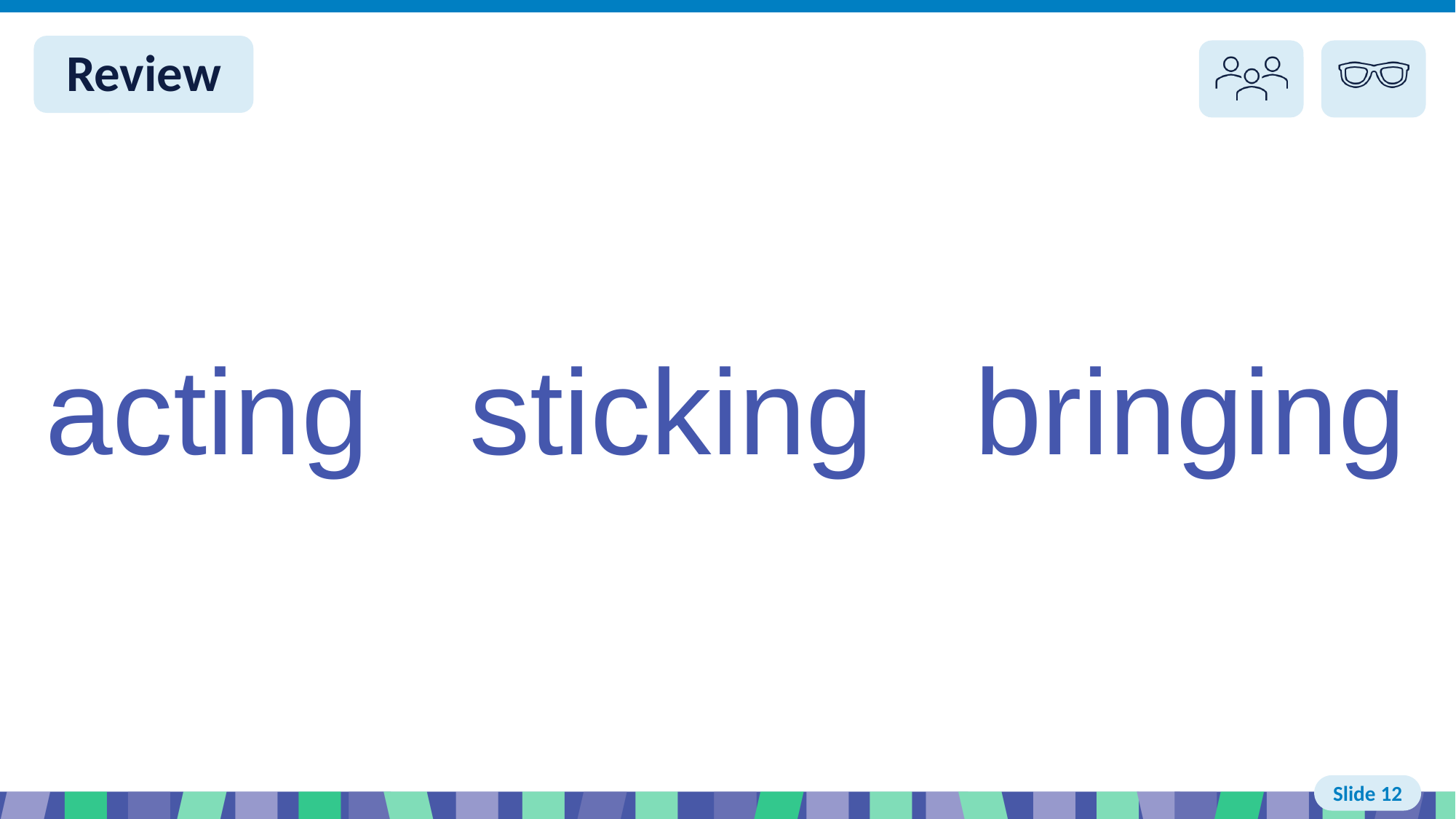

# Slide 12 Review You do
acting   sticking   bringing